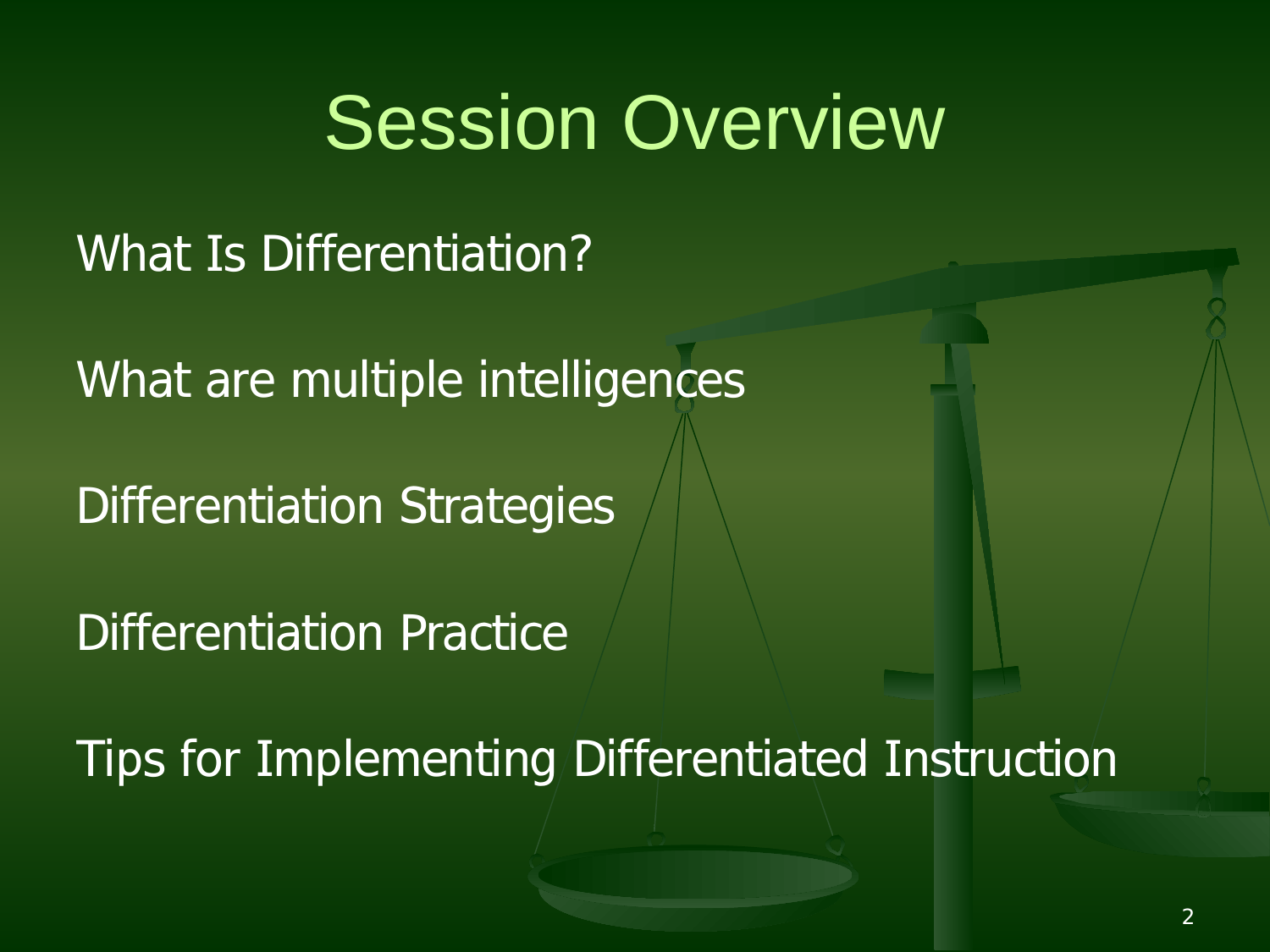

# Session Overview
What Is Differentiation?

What are multiple intelligences

Differentiation Strategies

Differentiation Practice

Tips for Implementing Differentiated Instruction

2